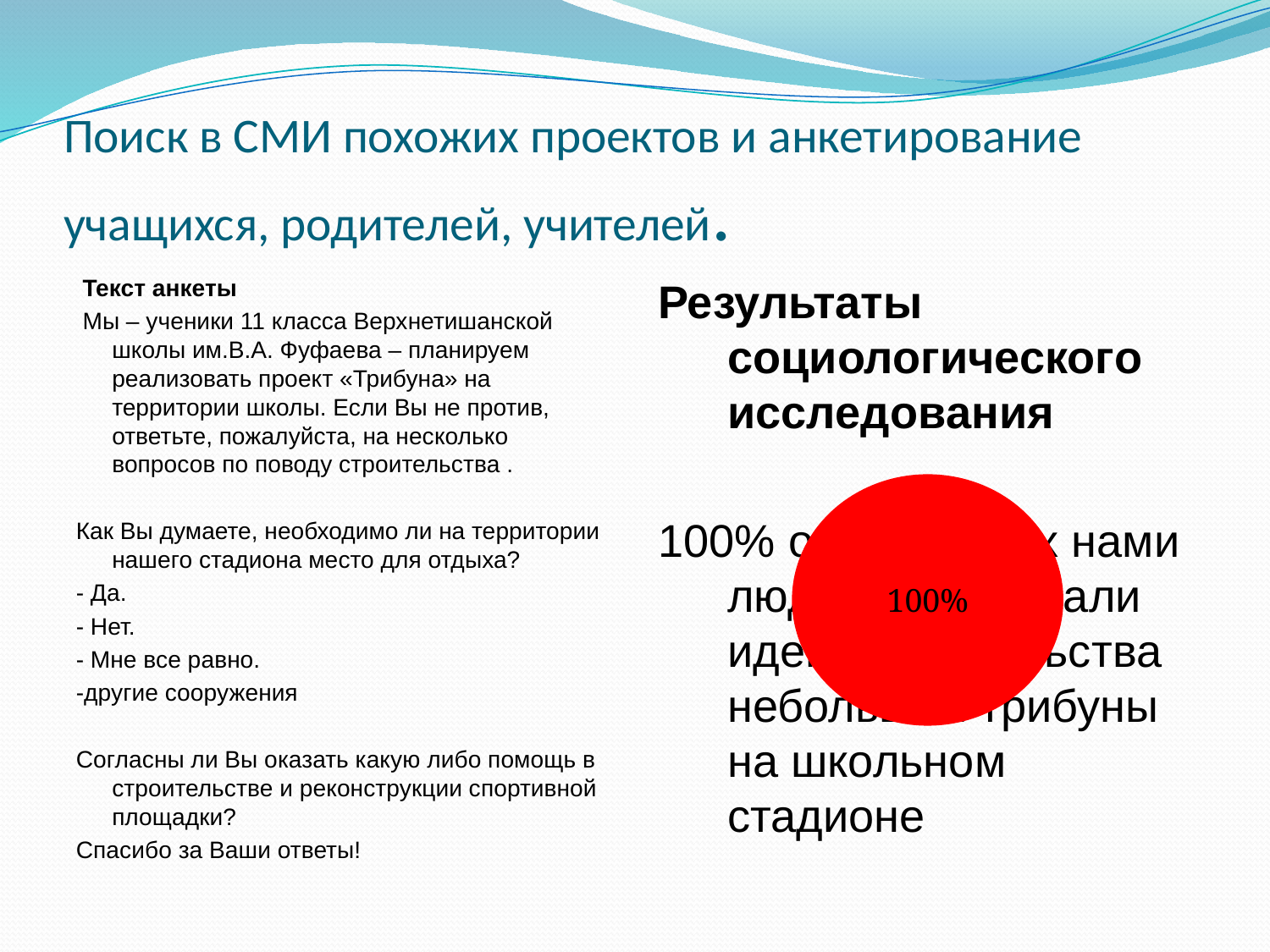

# Поиск в СМИ похожих проектов и анкетирование учащихся, родителей, учителей.
 Текст анкеты
 Мы – ученики 11 класса Верхнетишанской школы им.В.А. Фуфаева – планируем реализовать проект «Трибуна» на территории школы. Если Вы не против, ответьте, пожалуйста, на несколько вопросов по поводу строительства .

Как Вы думаете, необходимо ли на территории нашего стадиона место для отдыха?
- Да.
- Нет.
- Мне все равно.
-другие сооружения

Согласны ли Вы оказать какую либо помощь в строительстве и реконструкции спортивной площадки?
Спасибо за Ваши ответы!
Результаты социологического исследования

100% опрошенных нами людей поддержали идею строительства небольшой трибуны на школьном стадионе

100%